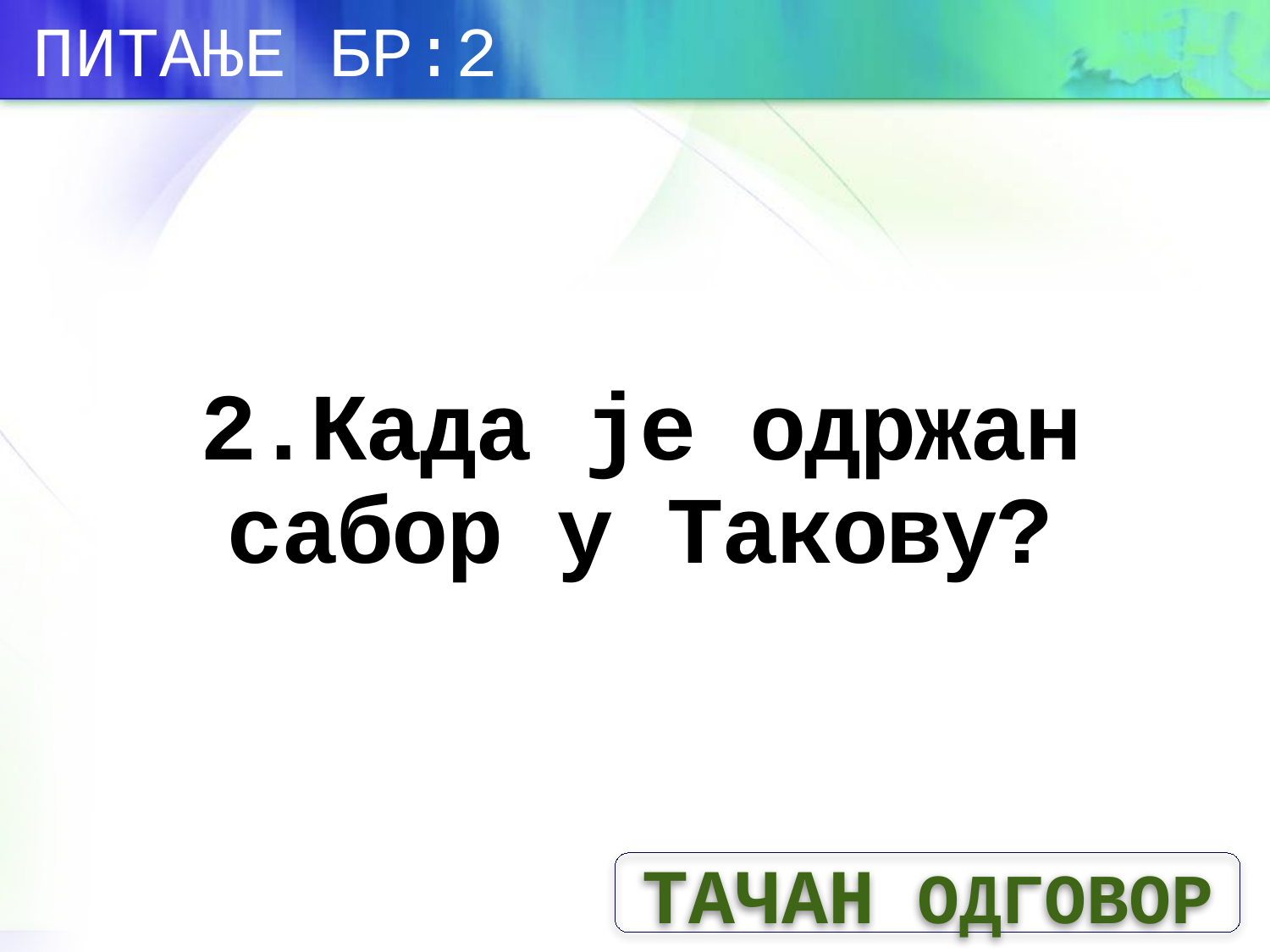

ПИТАЊЕ БР:2
# 2.Када је одржан сабор у Такову?
ТАЧАН ОДГОВОР